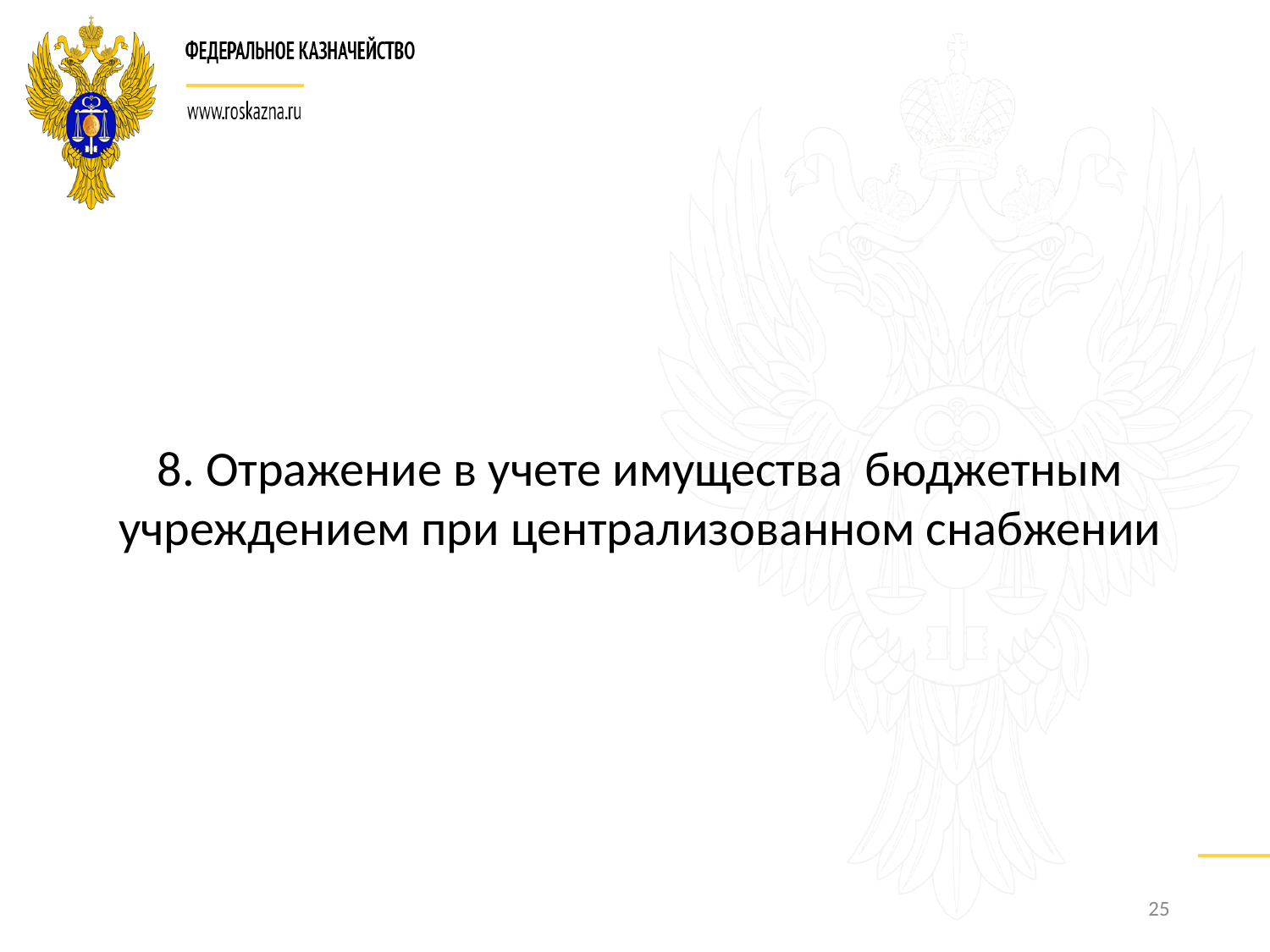

8. Отражение в учете имущества  бюджетным учреждением при централизованном снабжении
25